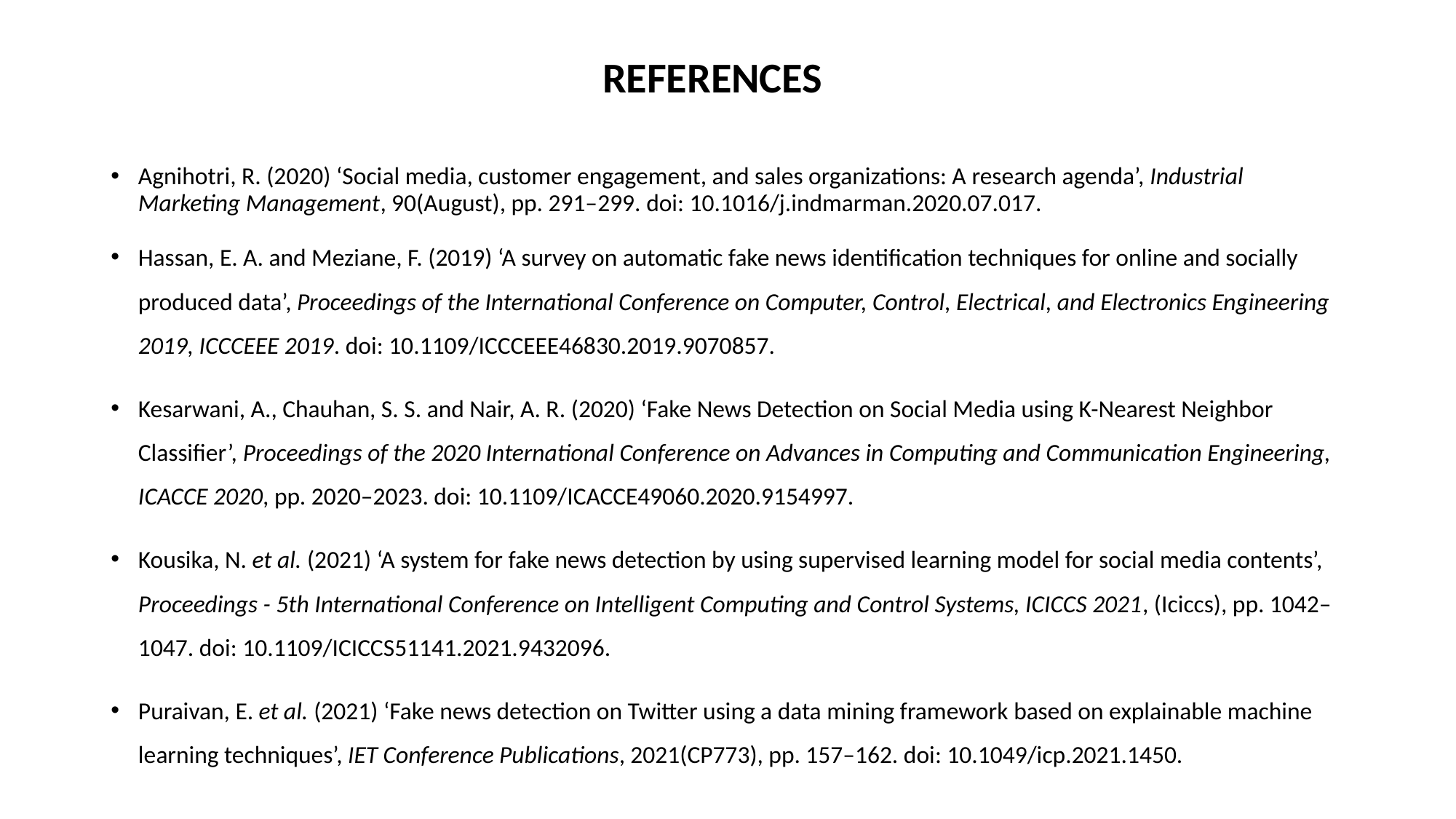

# REFERENCES
Agnihotri, R. (2020) ‘Social media, customer engagement, and sales organizations: A research agenda’, Industrial Marketing Management, 90(August), pp. 291–299. doi: 10.1016/j.indmarman.2020.07.017.
Hassan, E. A. and Meziane, F. (2019) ‘A survey on automatic fake news identification techniques for online and socially produced data’, Proceedings of the International Conference on Computer, Control, Electrical, and Electronics Engineering 2019, ICCCEEE 2019. doi: 10.1109/ICCCEEE46830.2019.9070857.
Kesarwani, A., Chauhan, S. S. and Nair, A. R. (2020) ‘Fake News Detection on Social Media using K-Nearest Neighbor Classifier’, Proceedings of the 2020 International Conference on Advances in Computing and Communication Engineering, ICACCE 2020, pp. 2020–2023. doi: 10.1109/ICACCE49060.2020.9154997.
Kousika, N. et al. (2021) ‘A system for fake news detection by using supervised learning model for social media contents’, Proceedings - 5th International Conference on Intelligent Computing and Control Systems, ICICCS 2021, (Iciccs), pp. 1042–1047. doi: 10.1109/ICICCS51141.2021.9432096.
Puraivan, E. et al. (2021) ‘Fake news detection on Twitter using a data mining framework based on explainable machine learning techniques’, IET Conference Publications, 2021(CP773), pp. 157–162. doi: 10.1049/icp.2021.1450.